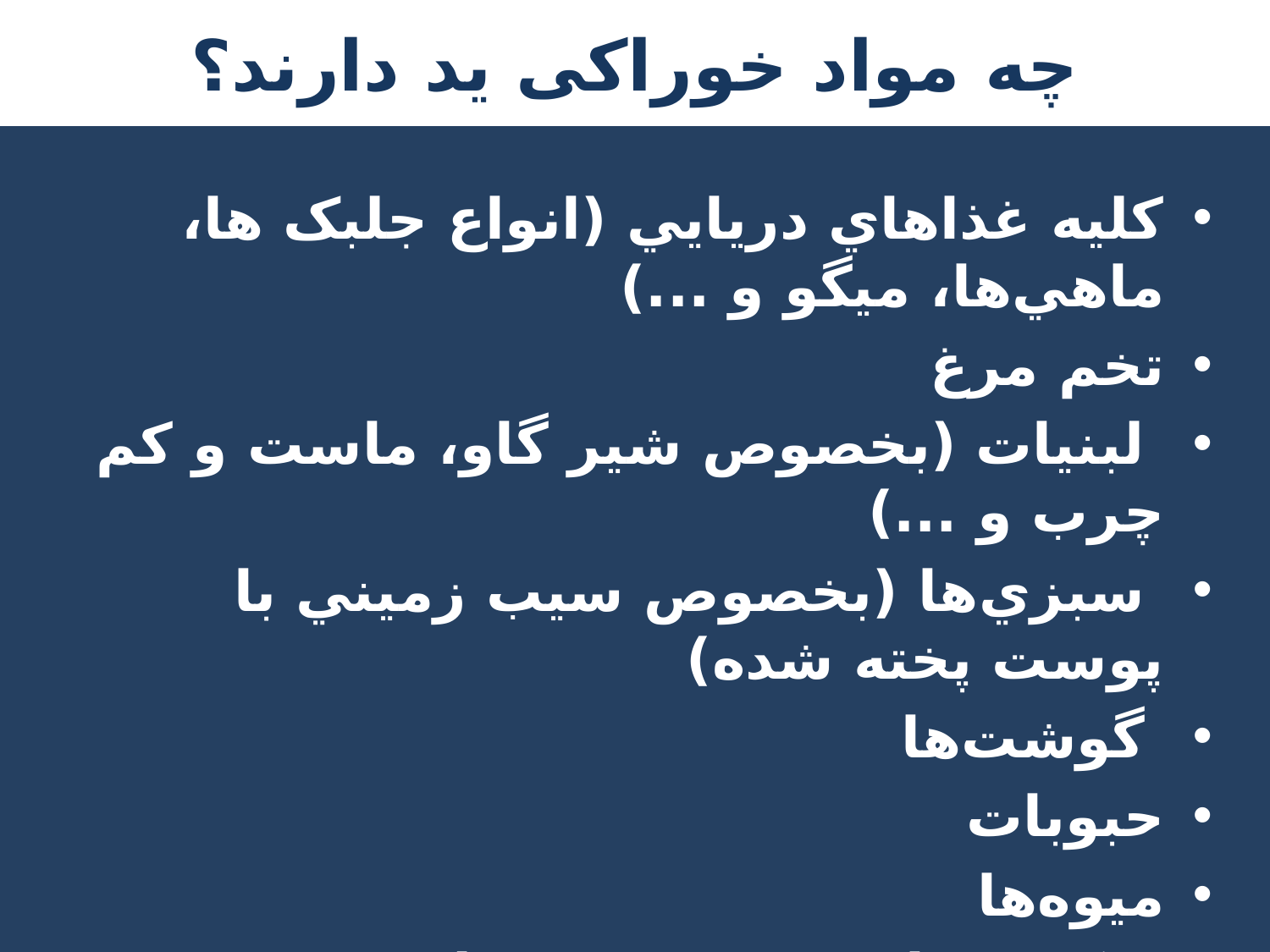

# چه مواد خوراکی يد دارند؟
كليه غذاهاي دريايي (انواع جلبک ها، ماهي‌ها،‌ ميگو و ...)
تخم مرغ
 لبنيات (بخصوص شير گاو، ماست و كم چرب و ...)
 سبزي‌ها (بخصوص سيب زميني با پوست پخته شده)
 گوشت‌ها
حبوبات
ميوه‌ها
نمک ید دار تصفیه شده تبلور مجدد